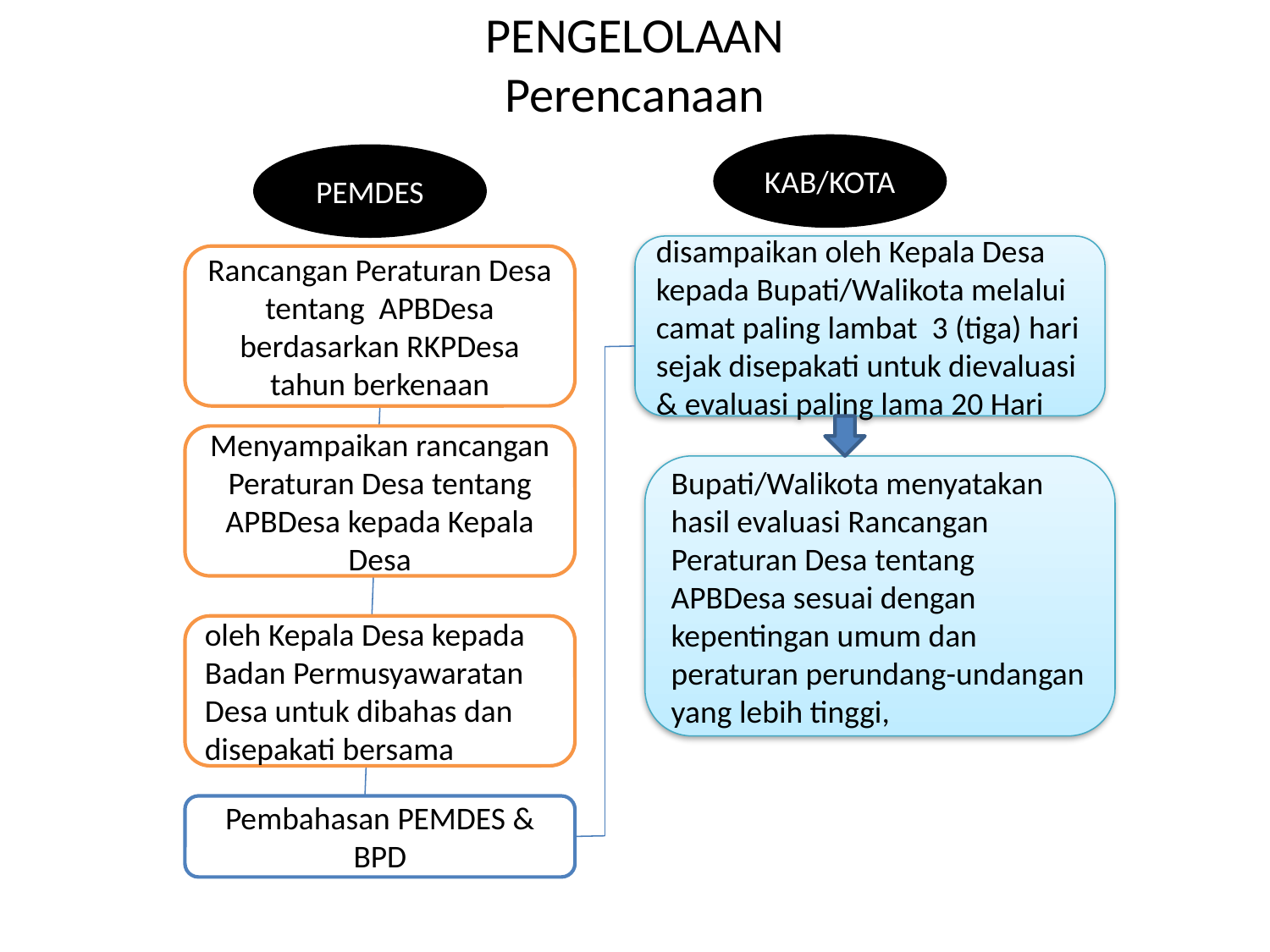

# PENGELOLAAN Perencanaan
KAB/KOTA
PEMDES
disampaikan oleh Kepala Desa kepada Bupati/Walikota melalui camat paling lambat  3 (tiga) hari sejak disepakati untuk dievaluasi
& evaluasi paling lama 20 Hari
Rancangan Peraturan Desa tentang  APBDesa berdasarkan RKPDesa tahun berkenaan

Menyampaikan rancangan Peraturan Desa tentang APBDesa kepada Kepala Desa
Bupati/Walikota menyatakan hasil evaluasi Rancangan Peraturan Desa tentang APBDesa sesuai dengan kepentingan umum dan peraturan perundang-undangan yang lebih tinggi,
oleh Kepala Desa kepada Badan Permusyawaratan Desa untuk dibahas dan disepakati bersama
Pembahasan PEMDES & BPD